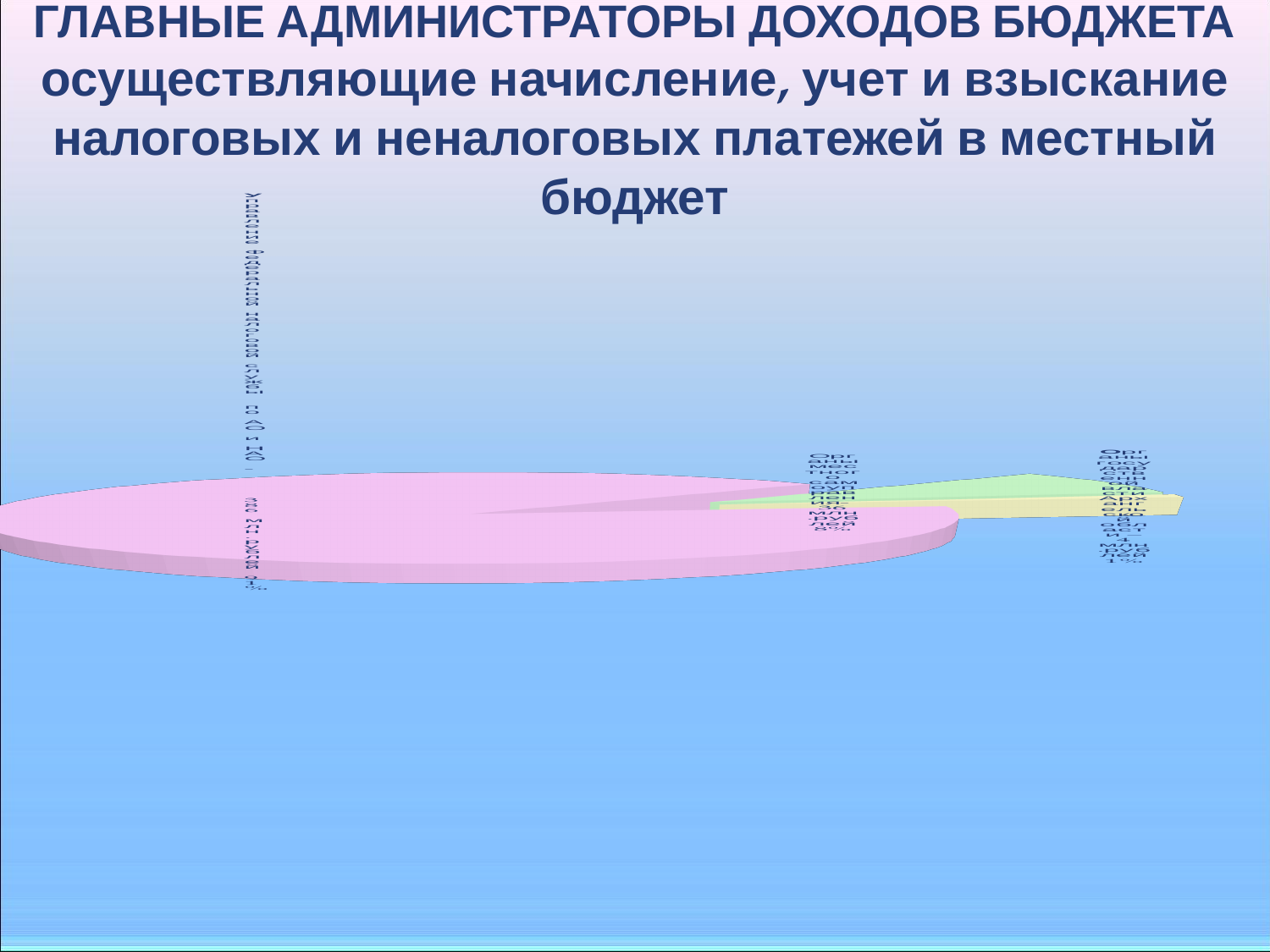

ГЛАВНЫЕ АДМИНИСТРАТОРЫ ДОХОДОВ БЮДЖЕТА осуществляющие начисление, учет и взыскание налоговых и неналоговых платежей в местный бюджет

[unsupported chart]